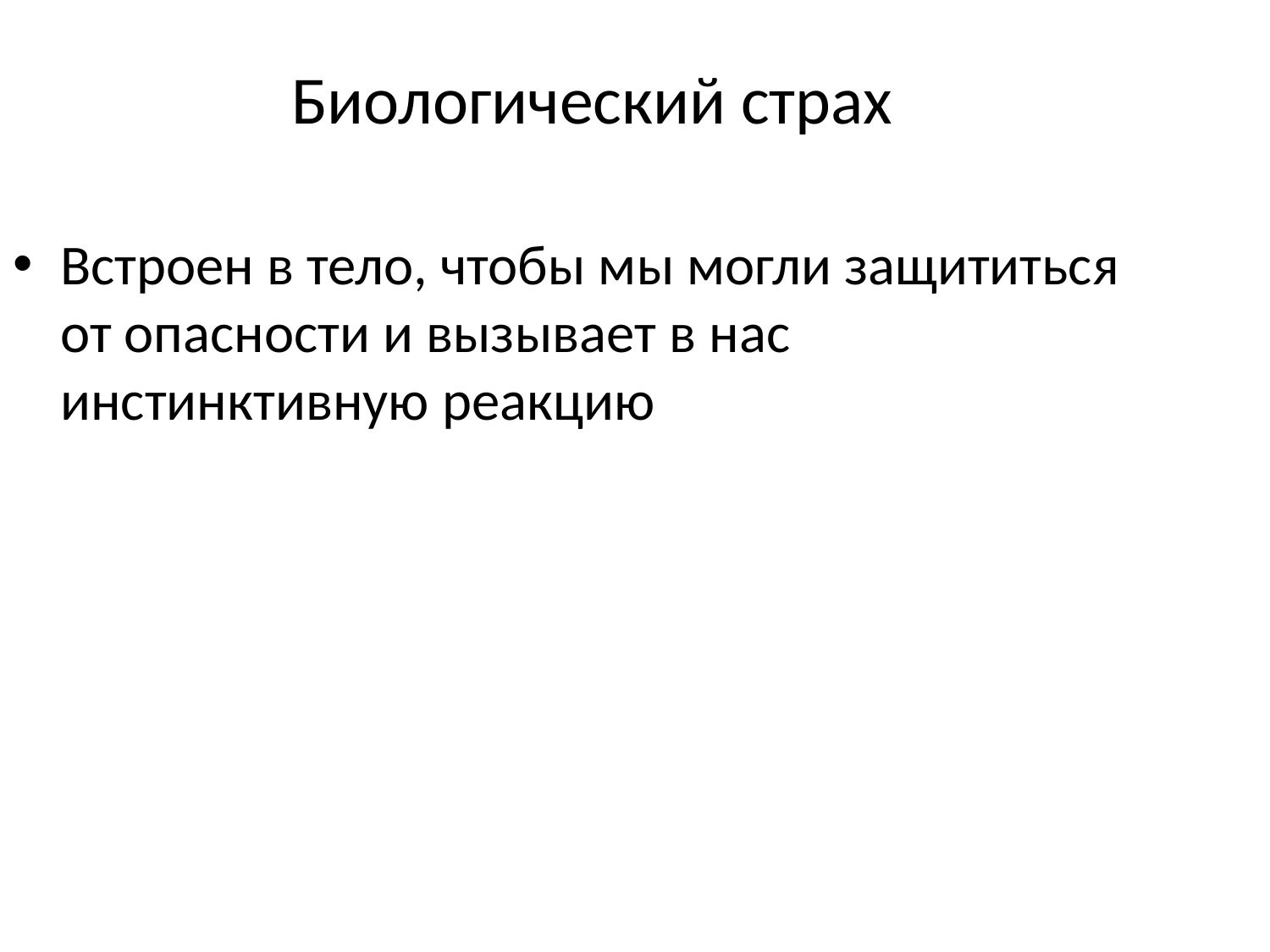

Биологический страх
Встроен в тело, чтобы мы могли защититься от опасности и вызывает в нас инстинктивную реакцию